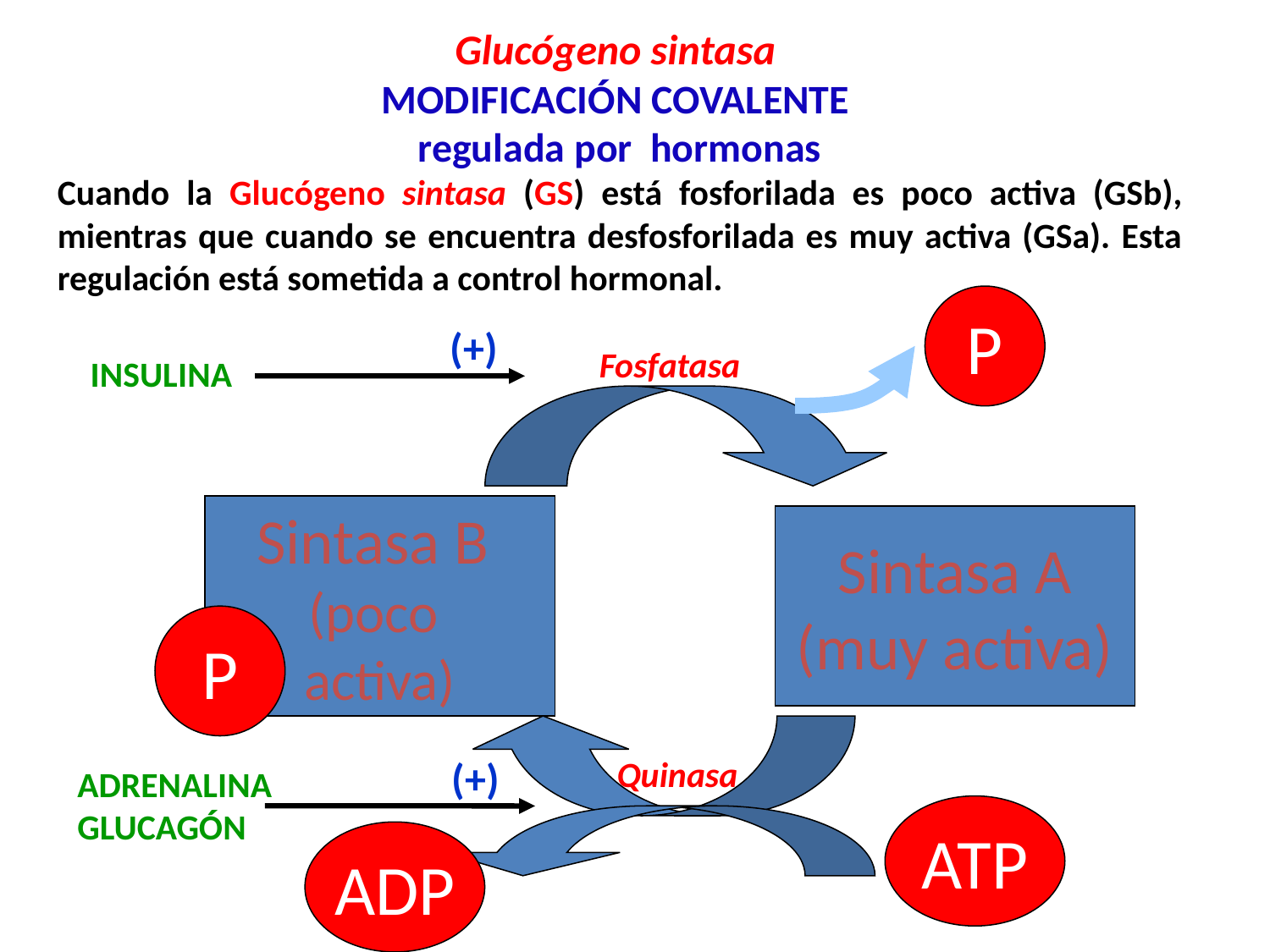

Glucógeno sintasa
MODIFICACIÓN COVALENTE
regulada por  hormonas
Cuando la Glucógeno sintasa (GS) está fosforilada es poco activa (GSb), mientras que cuando se encuentra desfosforilada es muy activa (GSa). Esta regulación está sometida a control hormonal.
P

(+)

Fosfatasa
INSULINA
Sintasa B
(poco
activa)
P
Sintasa A
(muy activa)

(+)

Quinasa
ADRENALINA
GLUCAGÓN
ATP

ADP